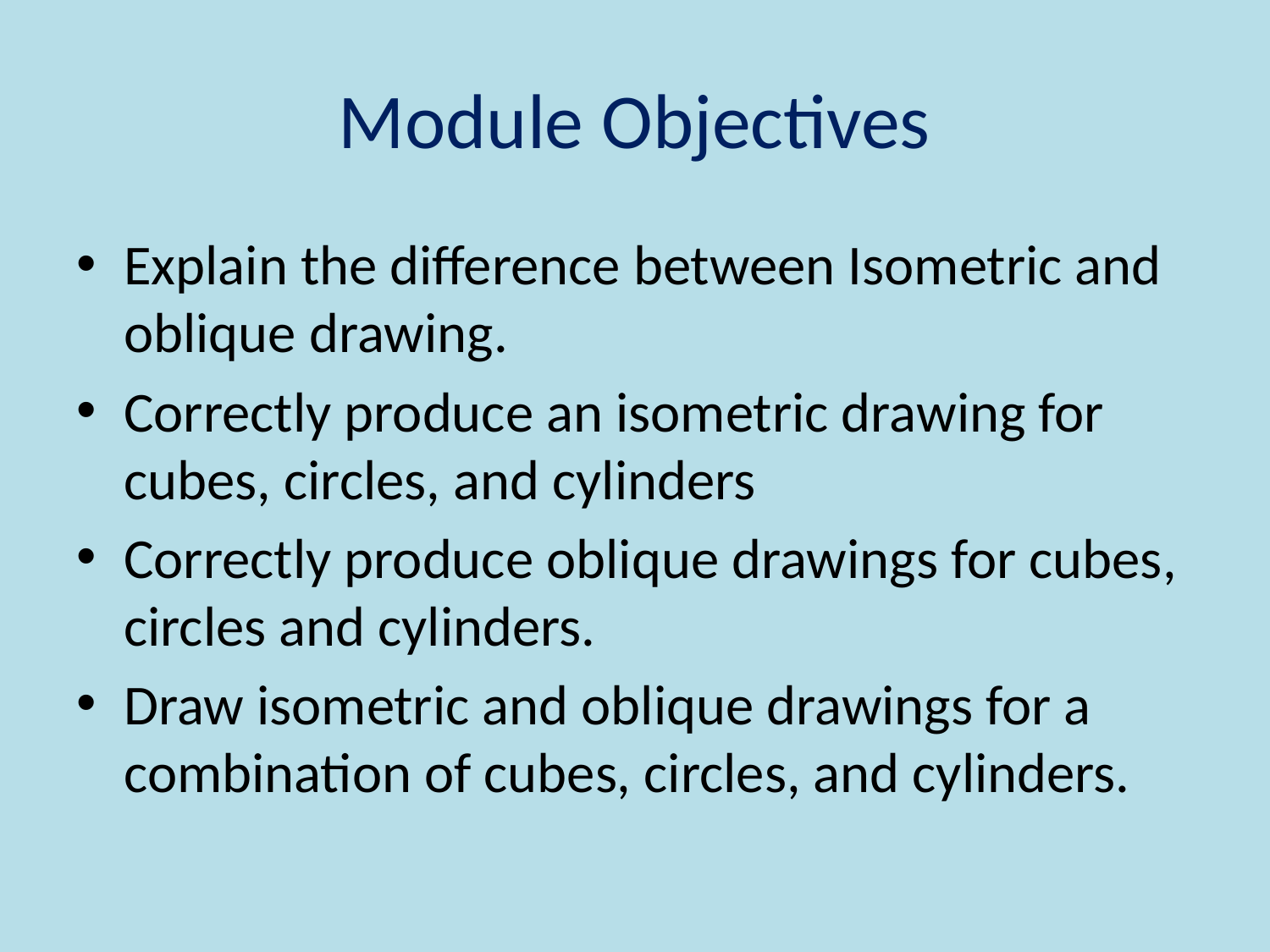

# Module Objectives
Explain the difference between Isometric and oblique drawing.
Correctly produce an isometric drawing for cubes, circles, and cylinders
Correctly produce oblique drawings for cubes, circles and cylinders.
Draw isometric and oblique drawings for a combination of cubes, circles, and cylinders.